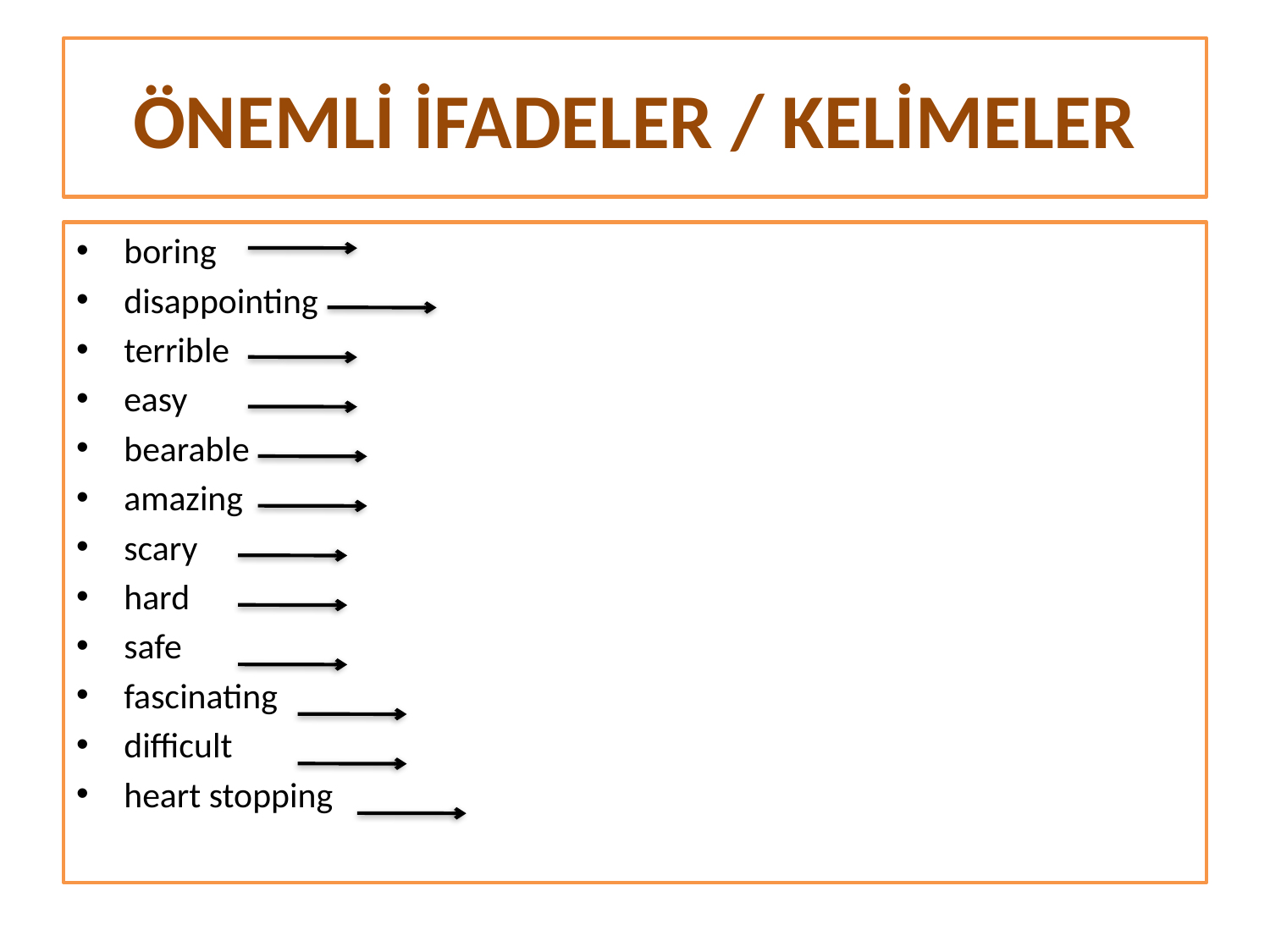

# ÖNEMLİ İFADELER / KELİMELER
boring
disappointing
terrible
easy
bearable
amazing
scary
hard
safe
fascinating
difficult
heart stopping